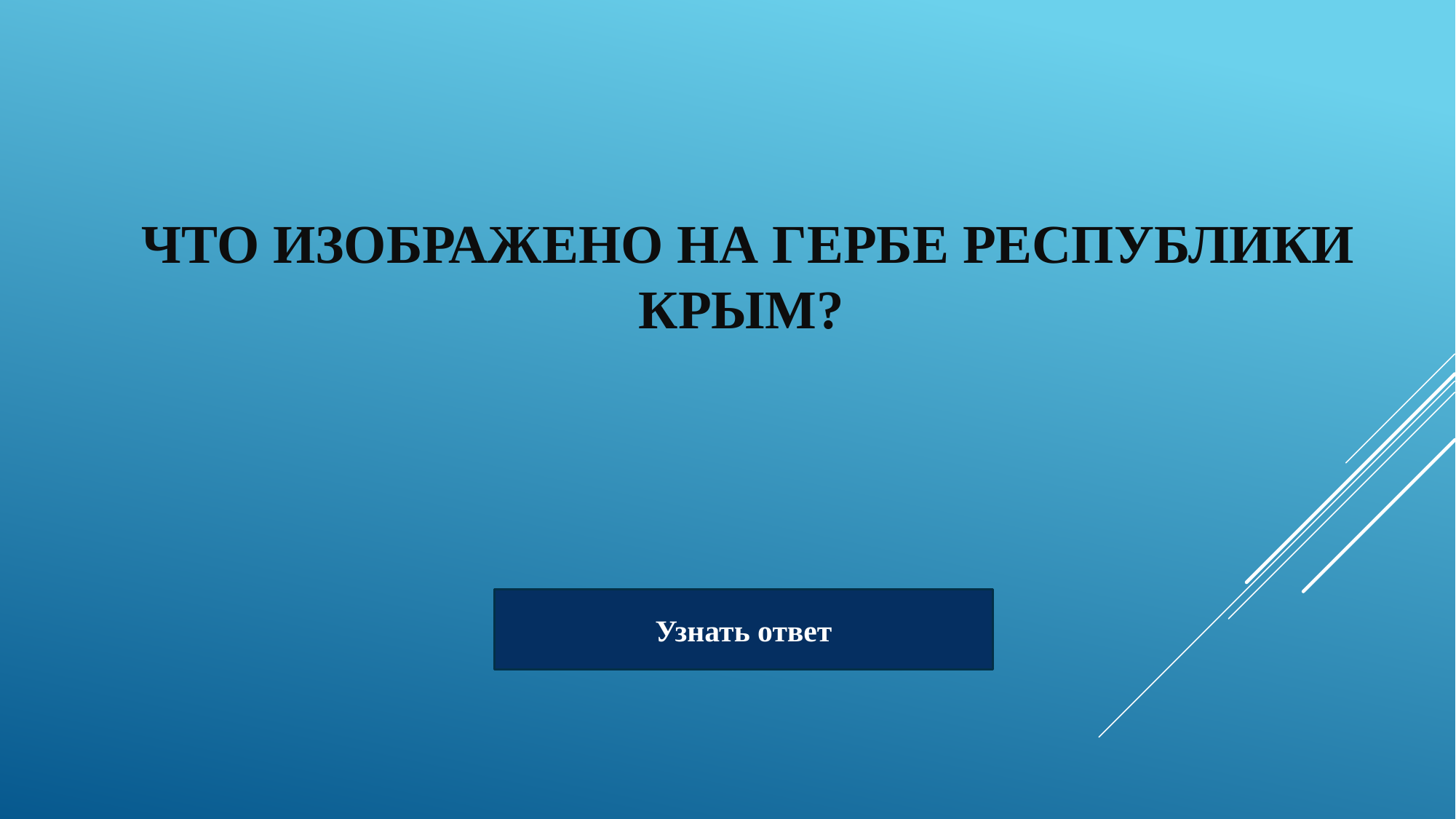

# Что изображено на гербе Республики Крым?